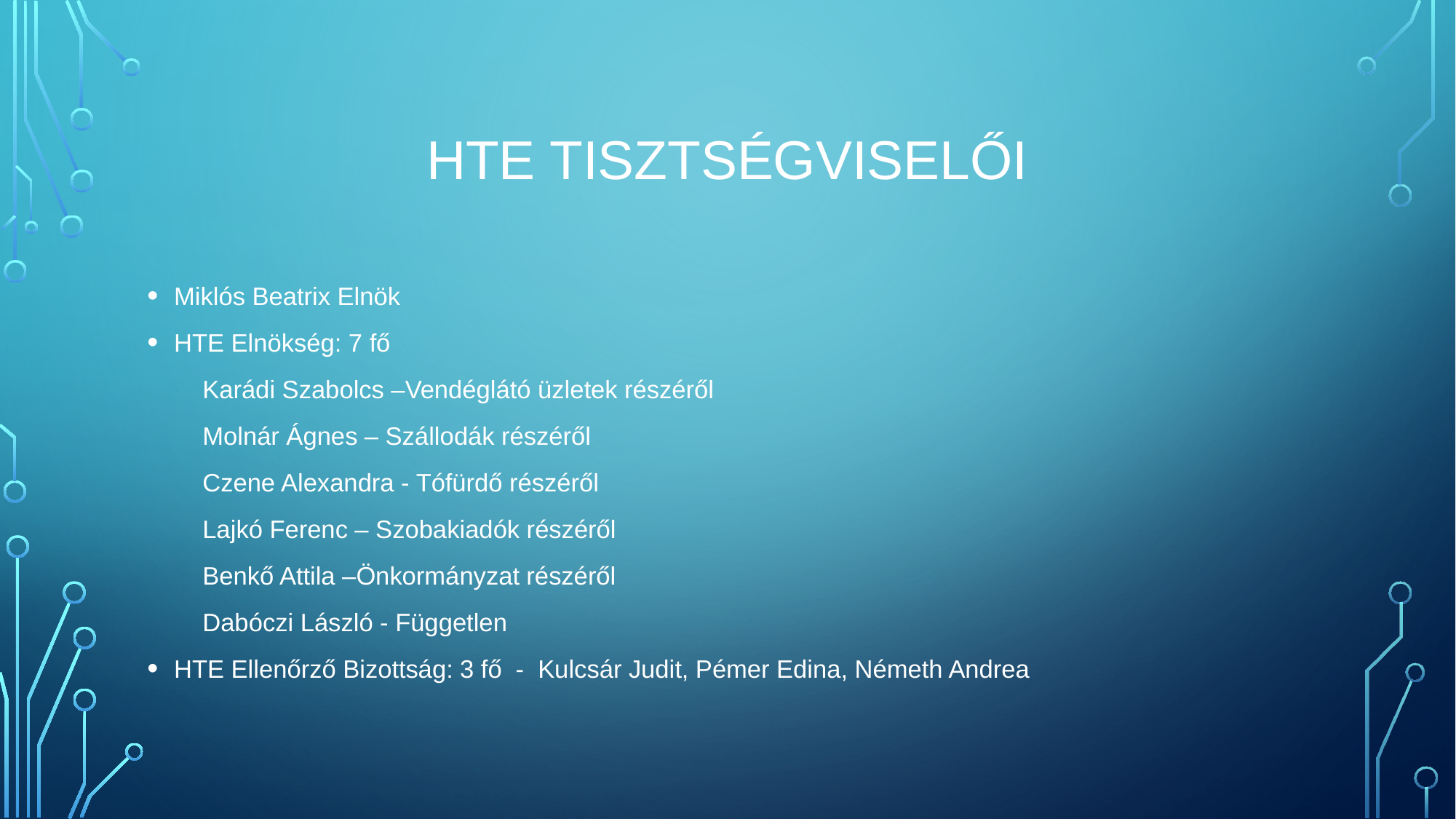

# HTE tisztségviselői
Miklós Beatrix Elnök
HTE Elnökség: 7 fő
        Karádi Szabolcs –Vendéglátó üzletek részéről
        Molnár Ágnes – Szállodák részéről
        Czene Alexandra - Tófürdő részéről
        Lajkó Ferenc – Szobakiadók részéről
        Benkő Attila –Önkormányzat részéről
        Dabóczi László - Független
HTE Ellenőrző Bizottság: 3 fő  -  Kulcsár Judit, Pémer Edina, Németh Andrea